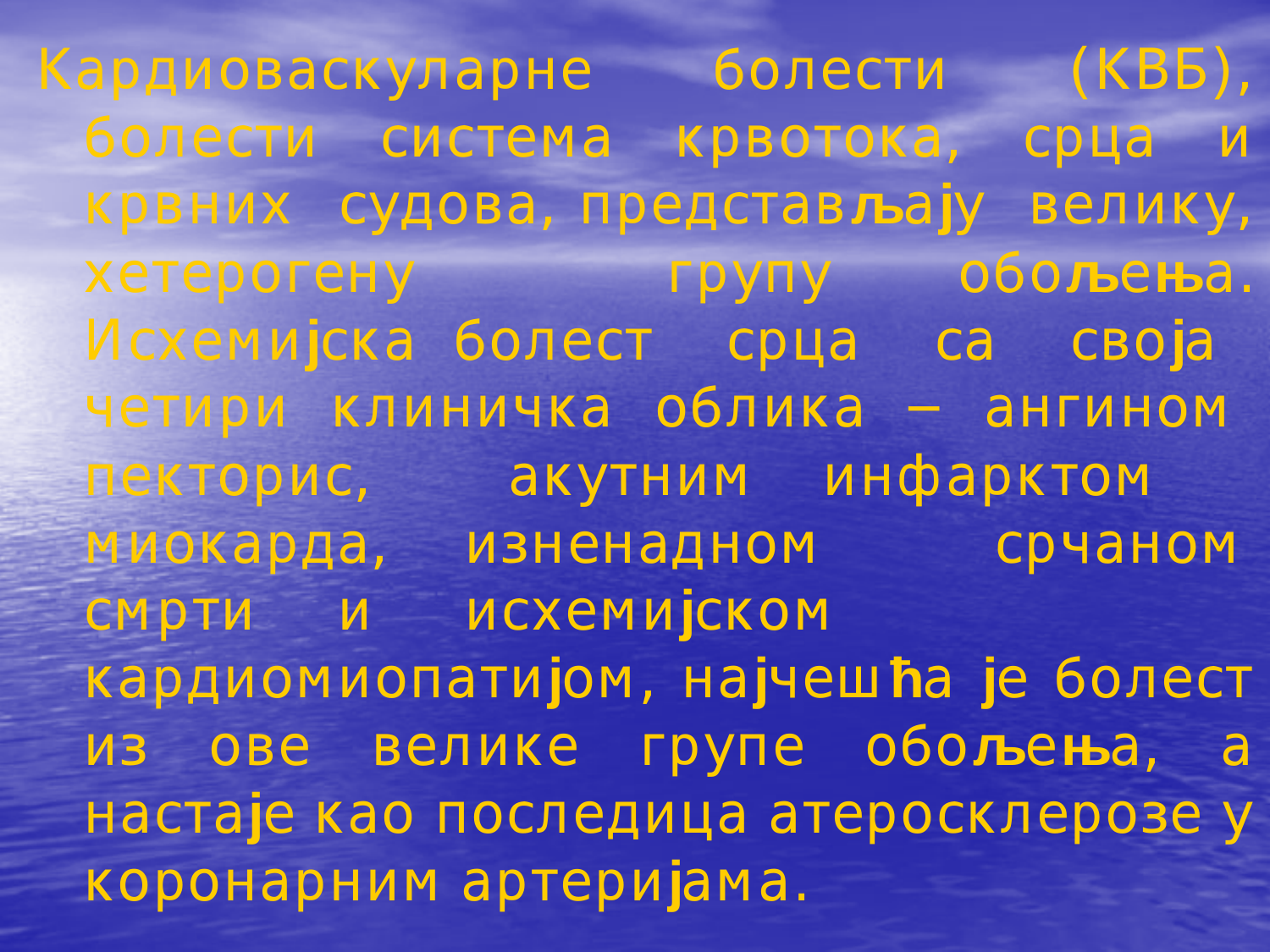

Кардиоваскуларнe болести (КВБ), болести система крвотока, срца и крвних  судова, представљају  велику, хетерогену  групу обољења. Исхемијска болест  срца  са  своја  четири  клиничка  облика  –  ангином  пекторис,  акутним инфарктом	миокарда,	изненадном срчаном	смрти	и	исхемијском кардиомиопатијом, најчешћа је болест из ове велике групе обољења, а настаје као последица атеросклерозе у коронарним артеријама.